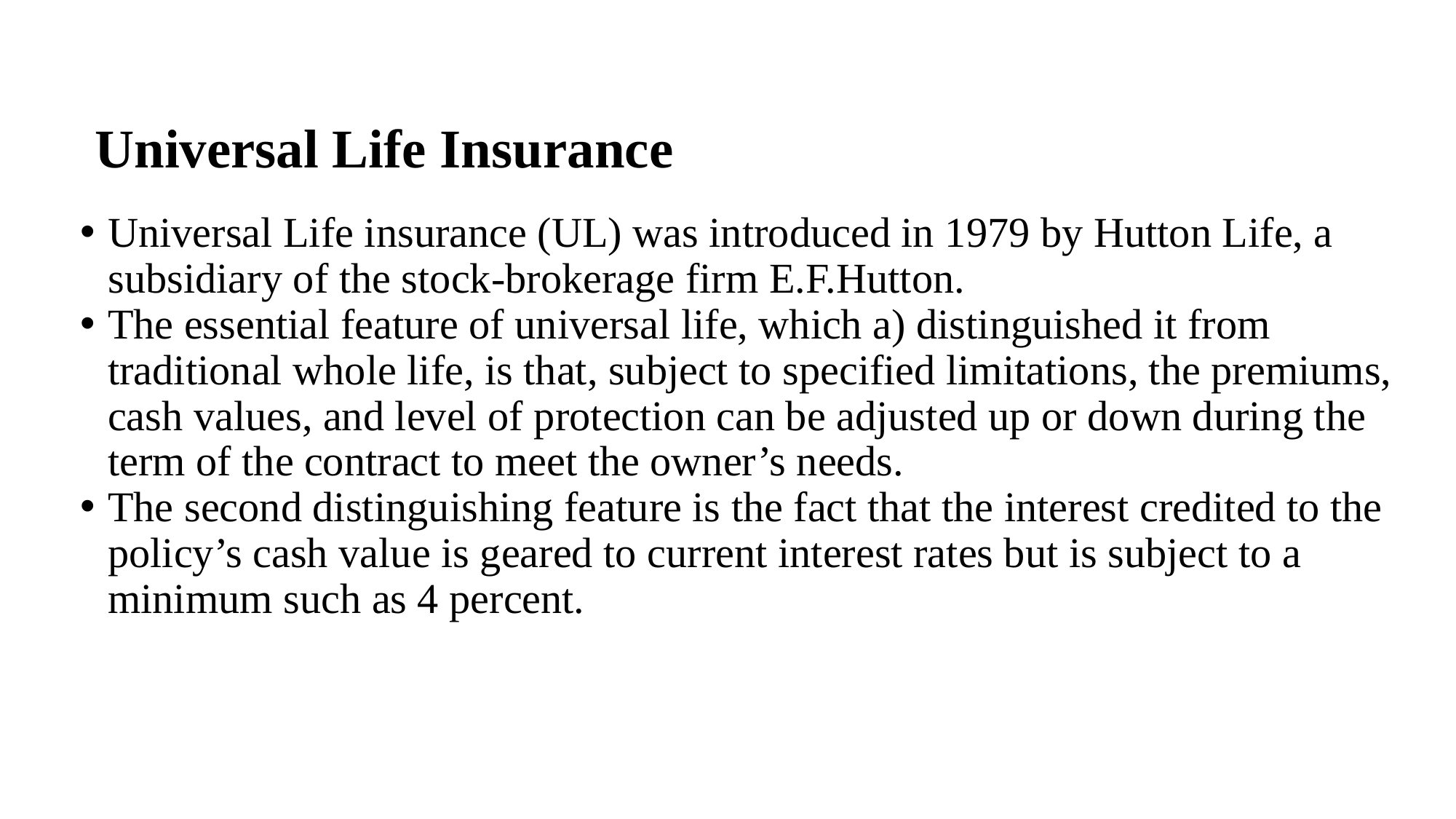

# Universal Life Insurance
Universal Life insurance (UL) was introduced in 1979 by Hutton Life, a subsidiary of the stock-brokerage firm E.F.Hutton.
The essential feature of universal life, which a) distinguished it from traditional whole life, is that, subject to specified limitations, the premiums, cash values, and level of protection can be adjusted up or down during the term of the contract to meet the owner’s needs.
The second distinguishing feature is the fact that the interest credited to the policy’s cash value is geared to current interest rates but is subject to a minimum such as 4 percent.